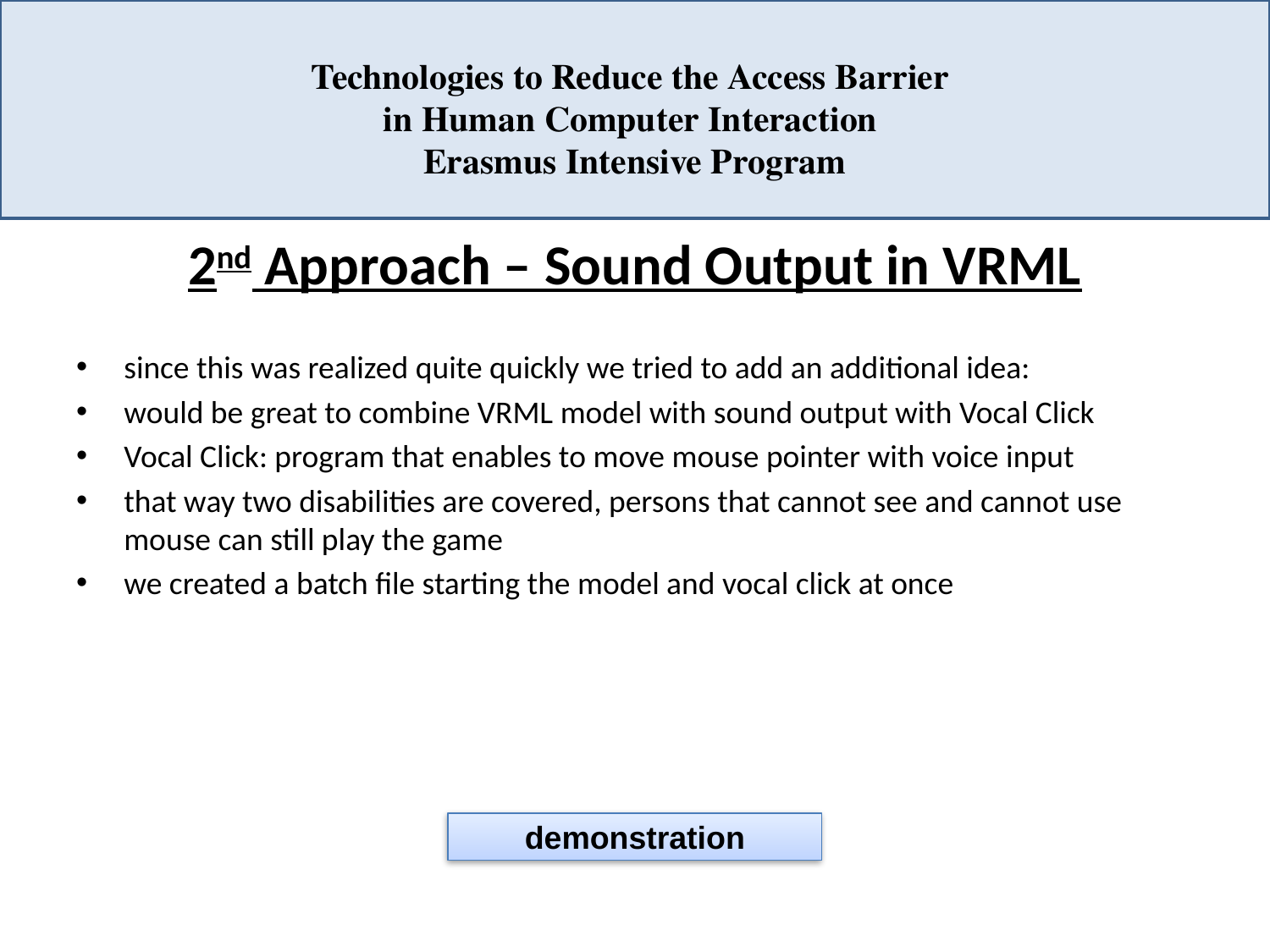

# Technologies to Reduce the Access Barrier in Human Computer Interaction Erasmus Intensive Program
2nd Approach – Sound Output in VRML

since this was realized quite quickly we tried to add an additional idea:
would be great to combine VRML model with sound output with Vocal Click
Vocal Click: program that enables to move mouse pointer with voice input
that way two disabilities are covered, persons that cannot see and cannot use mouse can still play the game
we created a batch file starting the model and vocal click at once
demonstration